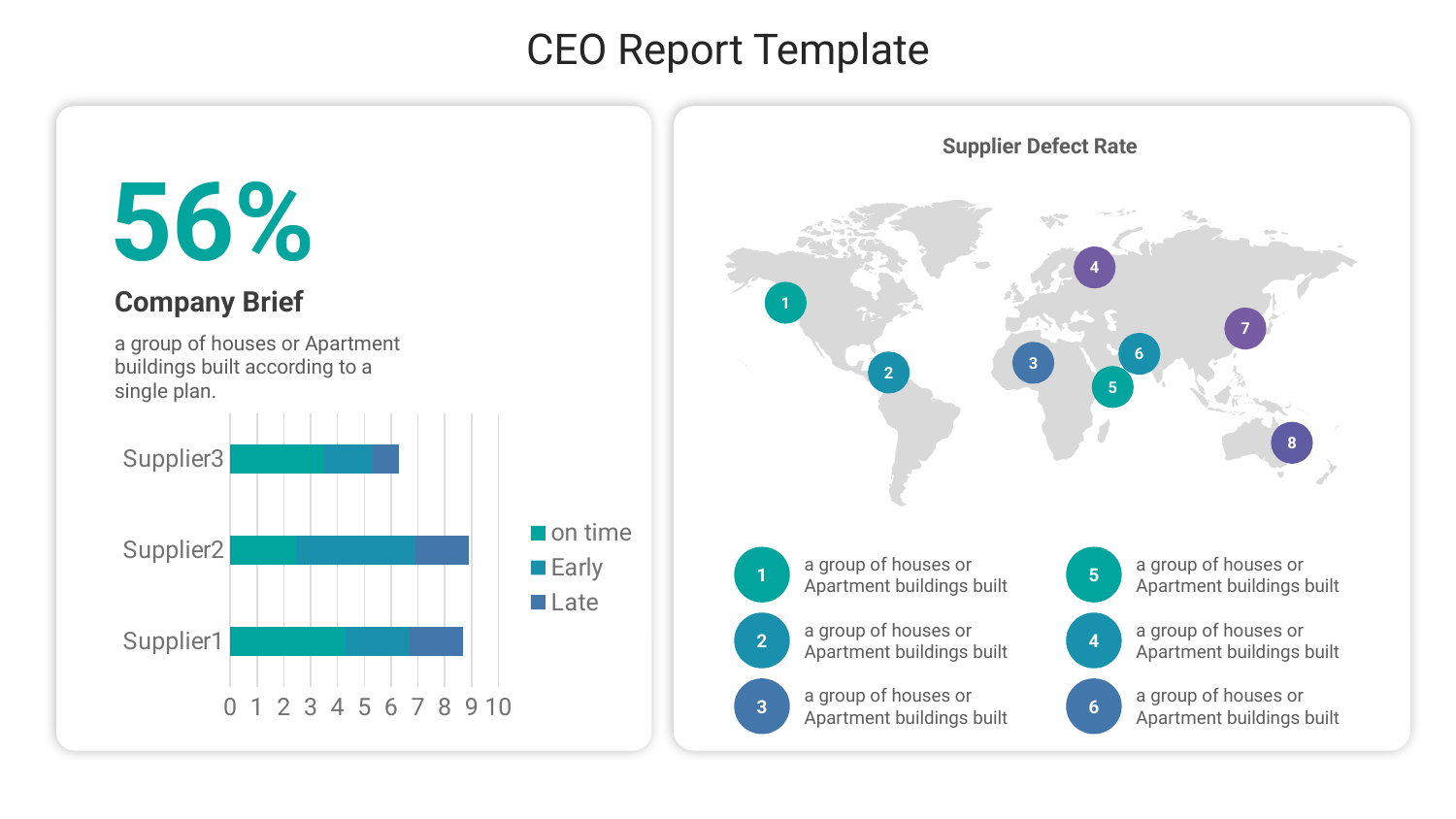

CEO Report Template

Supplier Defect Rate
56%

4

Company Brief
1

7
a group of houses or Apartment buildings built according to a
single plan.

6

3

2

5

### Chart

| Category | on time | Early | Late |
|---|---|---|---|
| Supplier1 | 4.3 | 2.4 | 2.0 |
| Supplier2 | 2.5 | 4.4 | 2.0 |
| Supplier3 | 3.5 | 1.8 | 1.0 |
8
1
5
a group of houses or Apartment buildings built
a group of houses or Apartment buildings built
2
4
a group of houses or Apartment buildings built
a group of houses or Apartment buildings built
3
6
a group of houses or Apartment buildings built
a group of houses or Apartment buildings built